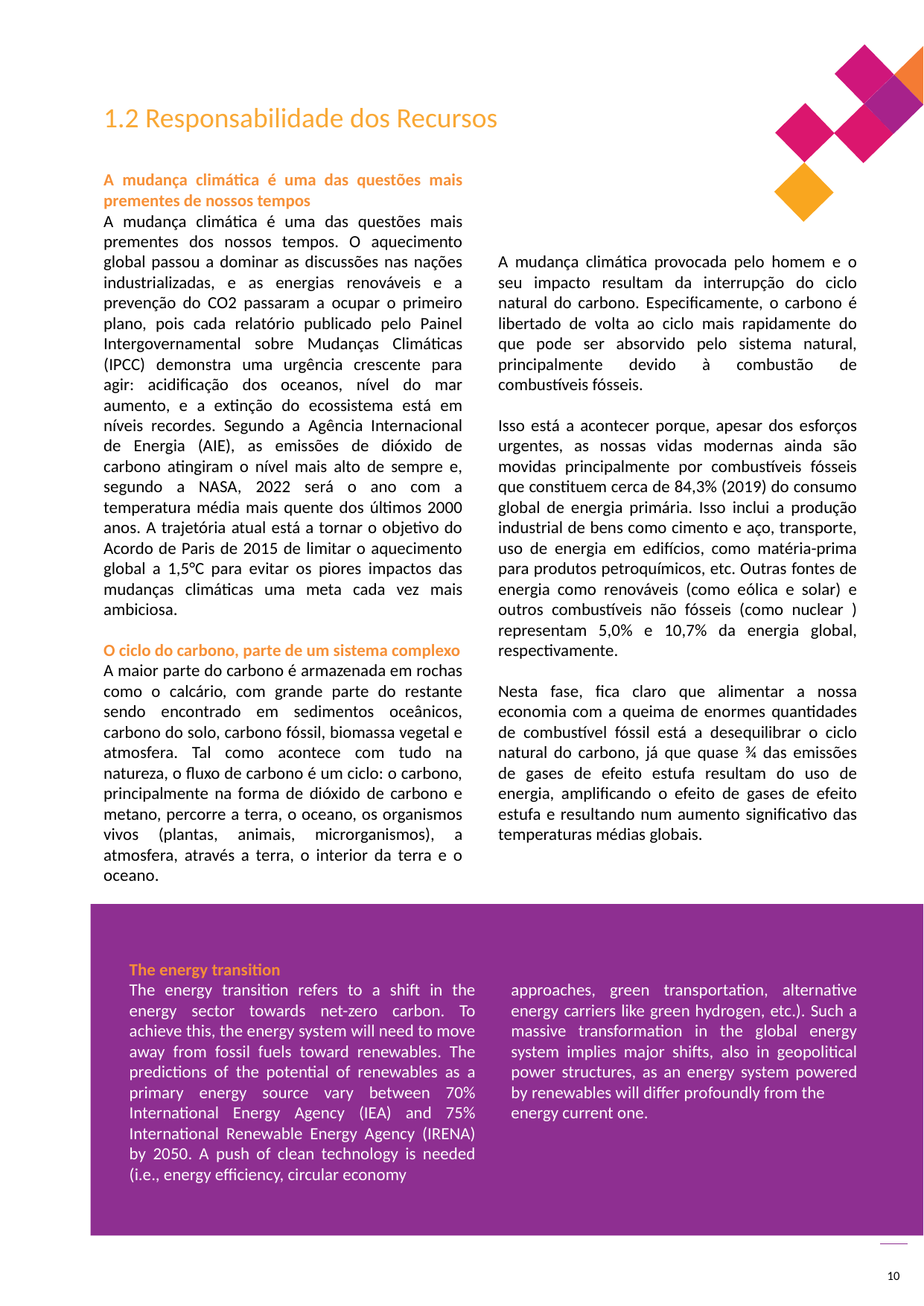

1.2 Responsabilidade dos Recursos
A mudança climática é uma das questões mais prementes de nossos tempos
A mudança climática é uma das questões mais prementes dos nossos tempos. O aquecimento global passou a dominar as discussões nas nações industrializadas, e as energias renováveis e a prevenção do CO2 passaram a ocupar o primeiro plano, pois cada relatório publicado pelo Painel Intergovernamental sobre Mudanças Climáticas (IPCC) demonstra uma urgência crescente para agir: acidificação dos oceanos, nível do mar aumento, e a extinção do ecossistema está em níveis recordes. Segundo a Agência Internacional de Energia (AIE), as emissões de dióxido de carbono atingiram o nível mais alto de sempre e, segundo a NASA, 2022 será o ano com a temperatura média mais quente dos últimos 2000 anos. A trajetória atual está a tornar o objetivo do Acordo de Paris de 2015 de limitar o aquecimento global a 1,5°C para evitar os piores impactos das mudanças climáticas uma meta cada vez mais ambiciosa.

O ciclo do carbono, parte de um sistema complexo
A maior parte do carbono é armazenada em rochas como o calcário, com grande parte do restante sendo encontrado em sedimentos oceânicos, carbono do solo, carbono fóssil, biomassa vegetal e atmosfera. Tal como acontece com tudo na natureza, o fluxo de carbono é um ciclo: o carbono, principalmente na forma de dióxido de carbono e metano, percorre a terra, o oceano, os organismos vivos (plantas, animais, microrganismos), a atmosfera, através a terra, o interior da terra e o oceano.

A mudança climática provocada pelo homem e o seu impacto resultam da interrupção do ciclo natural do carbono. Especificamente, o carbono é libertado de volta ao ciclo mais rapidamente do que pode ser absorvido pelo sistema natural, principalmente devido à combustão de combustíveis fósseis.

Isso está a acontecer porque, apesar dos esforços urgentes, as nossas vidas modernas ainda são movidas principalmente por combustíveis fósseis que constituem cerca de 84,3% (2019) do consumo global de energia primária. Isso inclui a produção industrial de bens como cimento e aço, transporte, uso de energia em edifícios, como matéria-prima para produtos petroquímicos, etc. Outras fontes de energia como renováveis (como eólica e solar) e outros combustíveis não fósseis (como nuclear ) representam 5,0% e 10,7% da energia global, respectivamente.

Nesta fase, fica claro que alimentar a nossa economia com a queima de enormes quantidades de combustível fóssil está a desequilibrar o ciclo natural do carbono, já que quase ¾ das emissões de gases de efeito estufa resultam do uso de energia, amplificando o efeito de gases de efeito estufa e resultando num aumento significativo das temperaturas médias globais.

The energy transition
The energy transition refers to a shift in the energy sector towards net-zero carbon. To achieve this, the energy system will need to move away from fossil fuels toward renewables. The predictions of the potential of renewables as a primary energy source vary between 70% International Energy Agency (IEA) and 75% International Renewable Energy Agency (IRENA) by 2050. A push of clean technology is needed (i.e., energy efficiency, circular economy

approaches, green transportation, alternative energy carriers like green hydrogen, etc.). Such a massive transformation in the global energy system implies major shifts, also in geopolitical power structures, as an energy system powered by renewables will differ profoundly from the
energy current one.

10